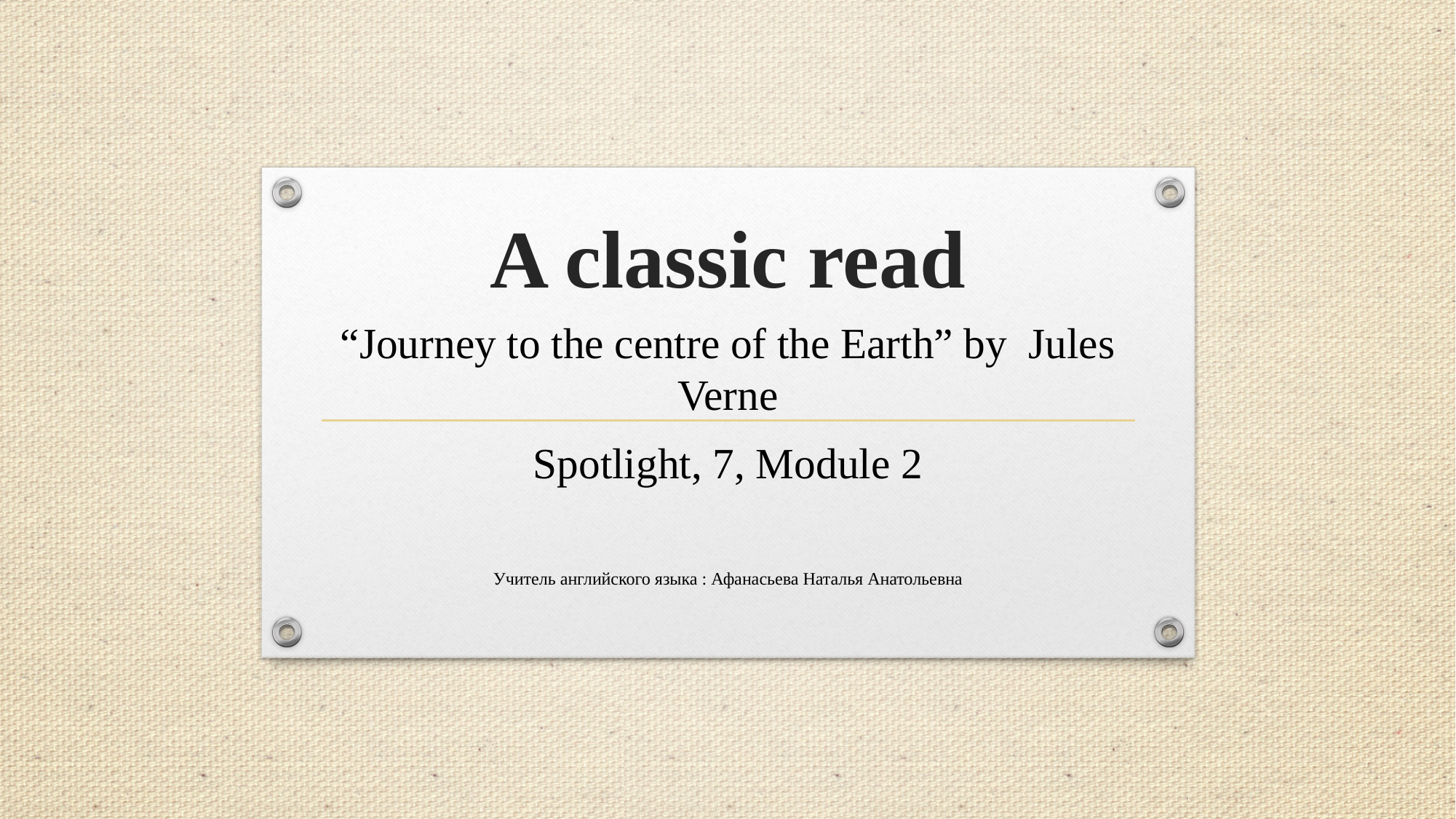

# A classic read
“Journey to the centre of the Earth” by  Jules Verne
Spotlight, 7, Module 2

Учитель английского языка : Афанасьева Наталья Анатольевна